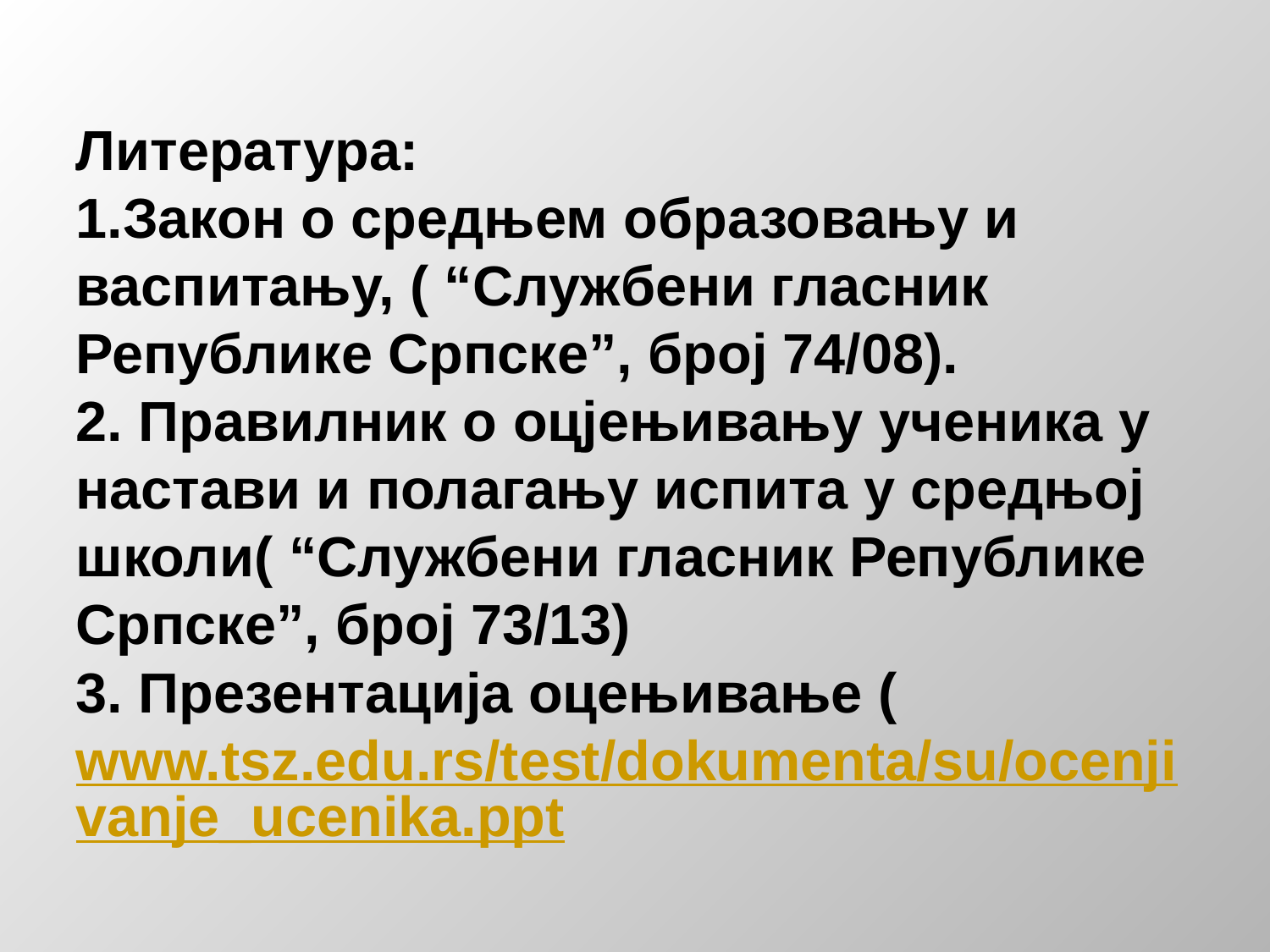

# Литература: 1.Закон о средњем образовању и васпитању, ( “Службени гласник Републике Српске”, број 74/08). 2. Правилник о оцјењивању ученика у настави и полагању испита у средњој школи( “Службени гласник Републике Српске”, број 73/13) 3. Презентација оцењивање (www.tsz.edu.rs/test/dokumenta/su/ocenjivanje_ucenika.ppt